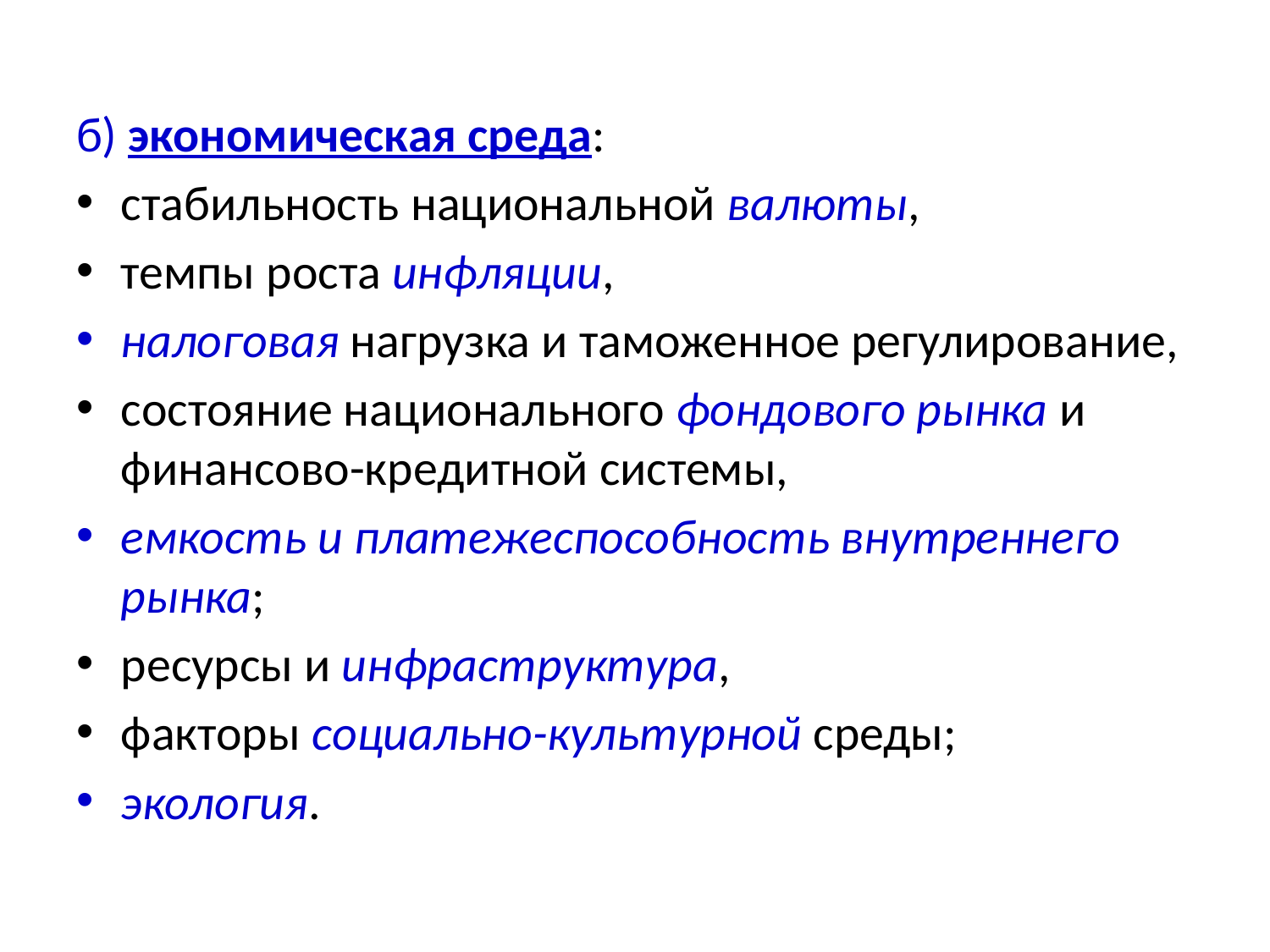

б) экономическая среда:
стабильность национальной валюты,
темпы роста инфляции,
налоговая нагрузка и таможенное регулирование,
состояние национального фондового рынка и финансово-кредитной системы,
емкость и платежеспособность внутреннего рынка;
ресурсы и инфраструктура,
факторы социально-культурной среды;
экология.